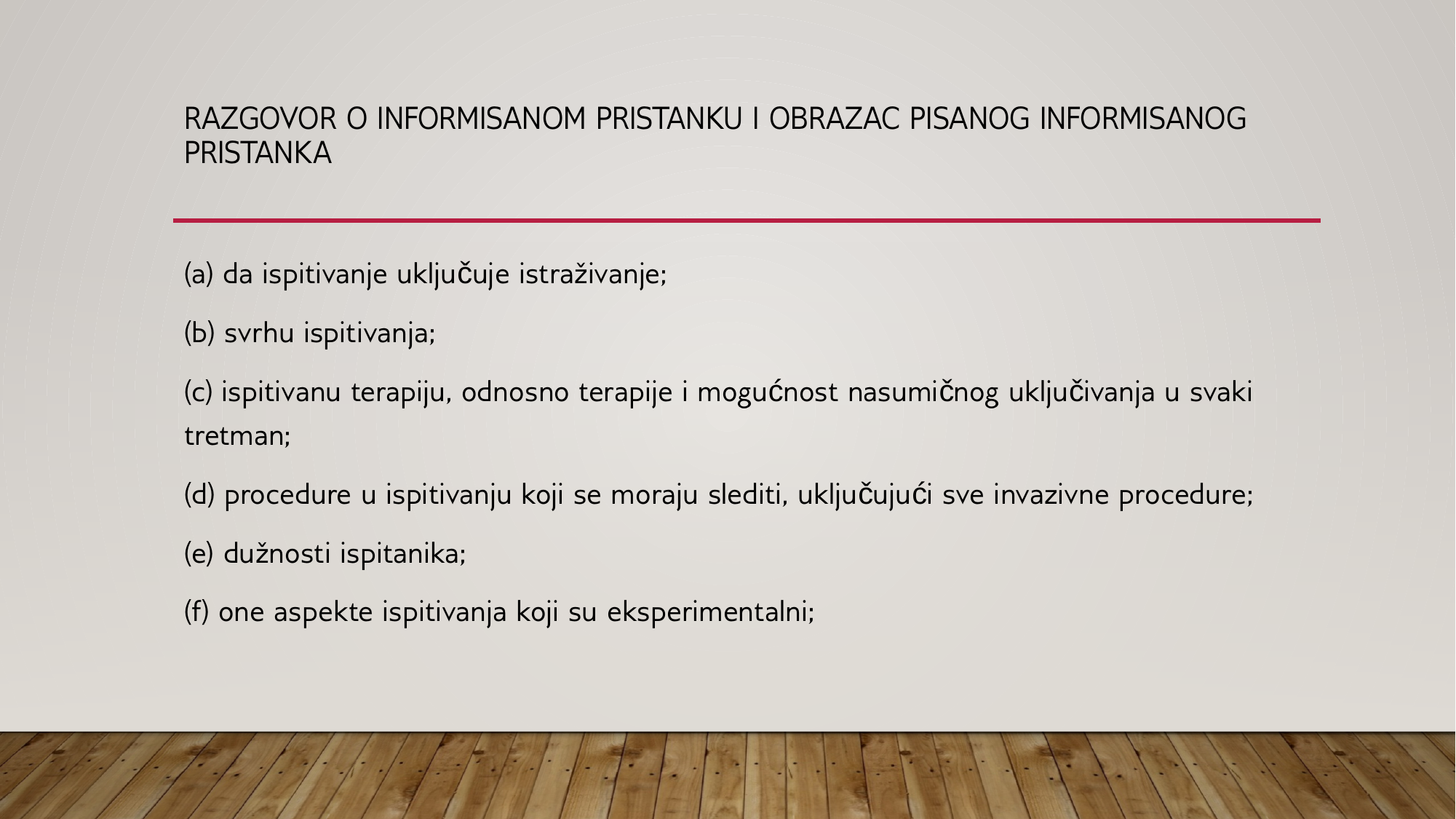

# Razgovor o informisanom pristanku i obrazac pisanog informisanog pristanka
(a) da ispitivanje uključuje istraživanje;
(b) svrhu ispitivanja;
(c) ispitivanu terapiju, odnosno terapije i mogućnost nasumičnog uključivanja u svaki tretman;
(d) procedure u ispitivanju koji se moraju slediti, uključujući sve invazivne procedure;
(e) dužnosti ispitanika;
(f) one aspekte ispitivanja koji su eksperimentalni;